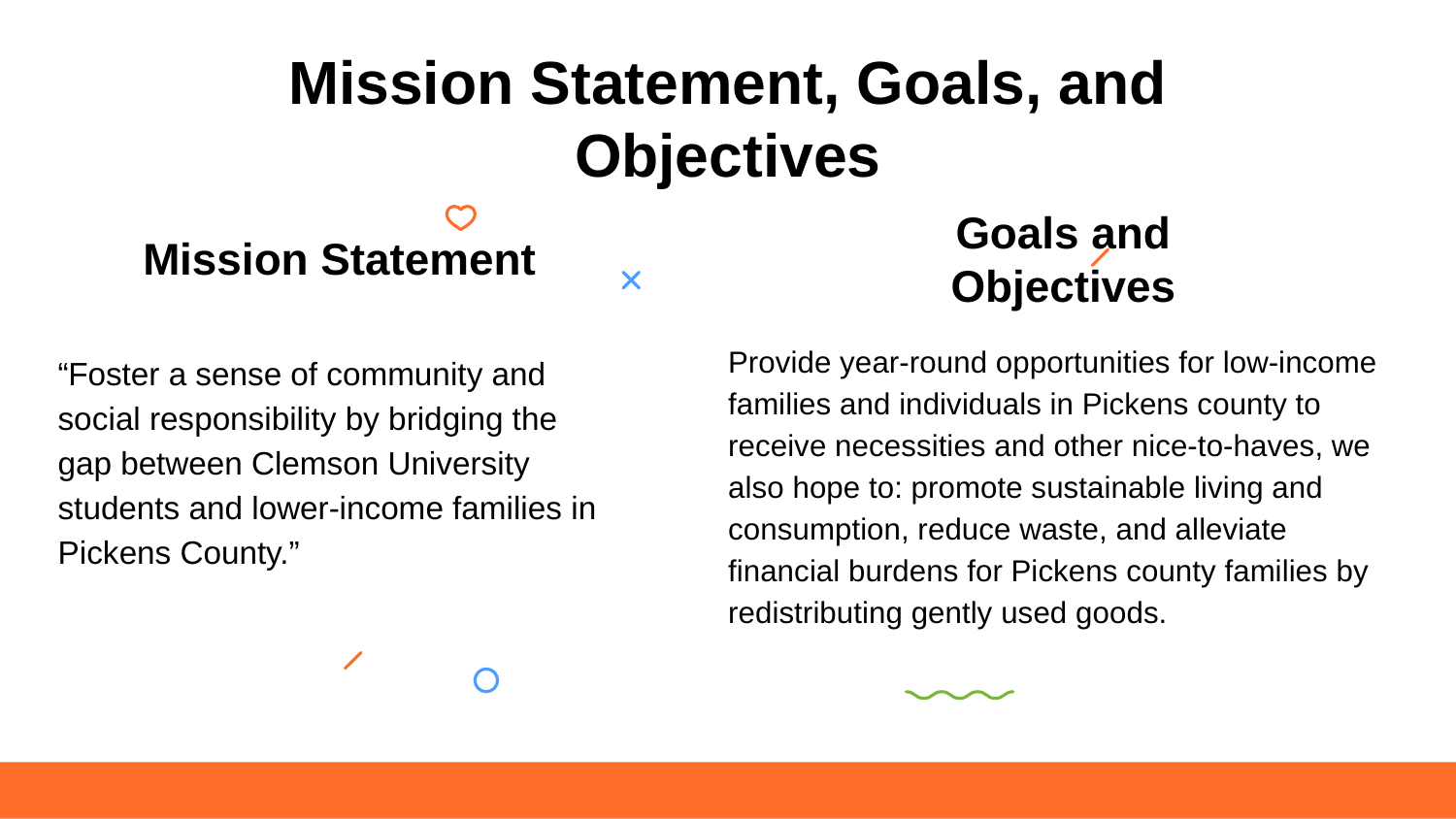

# Mission Statement, Goals, and Objectives
Mission Statement
Goals and Objectives

Provide year-round opportunities for low-income families and individuals in Pickens county to receive necessities and other nice-to-haves, we also hope to: promote sustainable living and consumption, reduce waste, and alleviate financial burdens for Pickens county families by redistributing gently used goods.

“Foster a sense of community and social responsibility by bridging the gap between Clemson University students and lower-income families in Pickens County.”